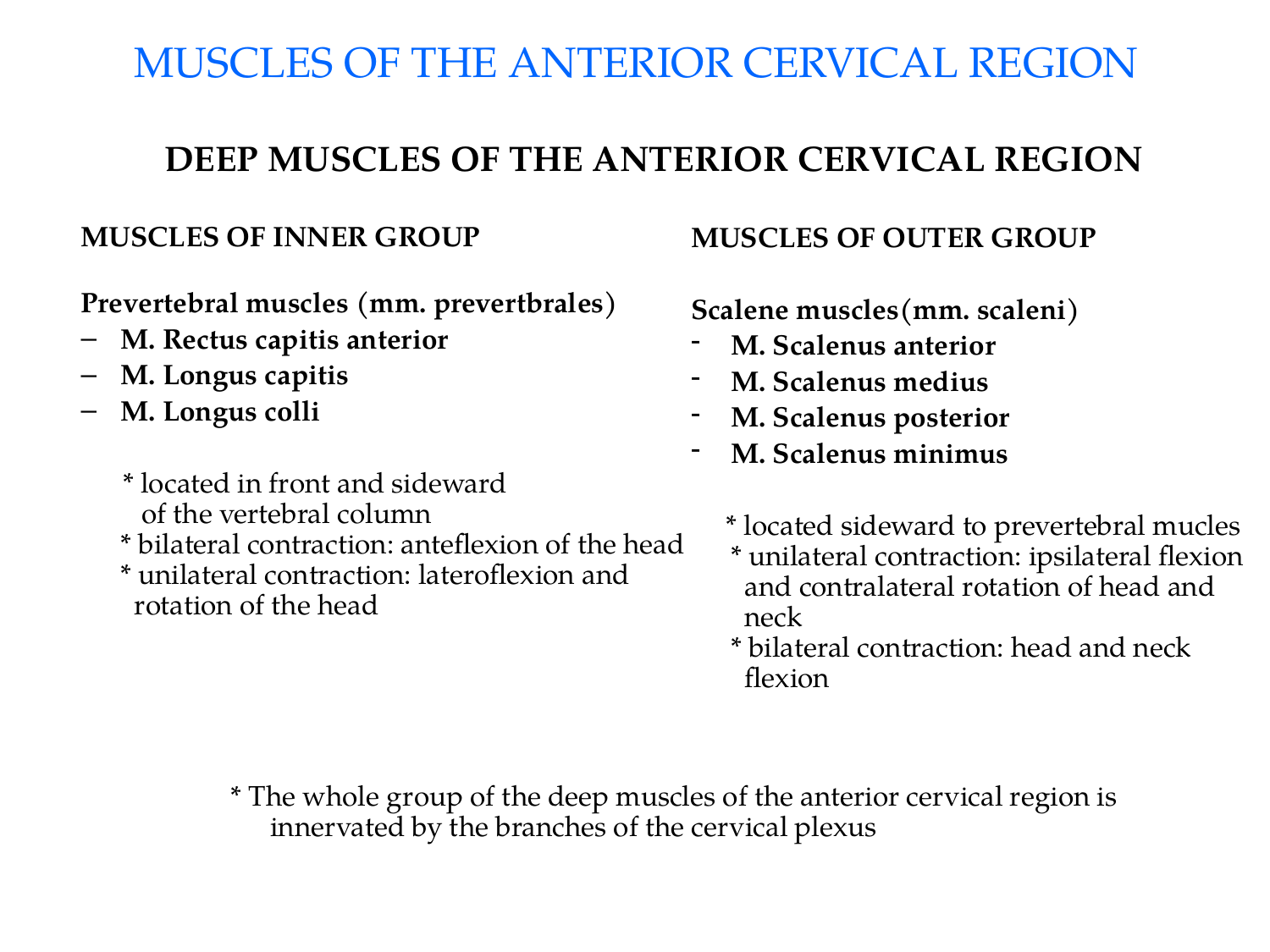

MUSCLES OF THE ANTERIOR CERVICAL REGION
DEEP MUSCLES OF THE ANTERIOR CERVICAL REGION

MUSCLES OF INNER GROUP
Prevertebral muscles (mm. prevertbrales)
M. Rectus capitis anterior
M. Longus capitis
M. Longus colli

      * located in front and sideward
   of the vertebral column
* bilateral contraction: anteflexion of the head
* unilateral contraction: lateroflexion and
  rotation of the head

MUSCLES OF OUTER GROUP

Scalene muscles(mm. scaleni)
M. Scalenus anterior
M. Scalenus medius
M. Scalenus posterior
M. Scalenus minimus

     * located sideward to prevertebral mucles
* unilateral contraction: ipsilateral flexion
  and contralateral rotation of head and
  neck
* bilateral contraction: head and neck
  flexion

* The whole group of the deep muscles of the anterior cervical region is
innervated by the branches of the cervical plexus